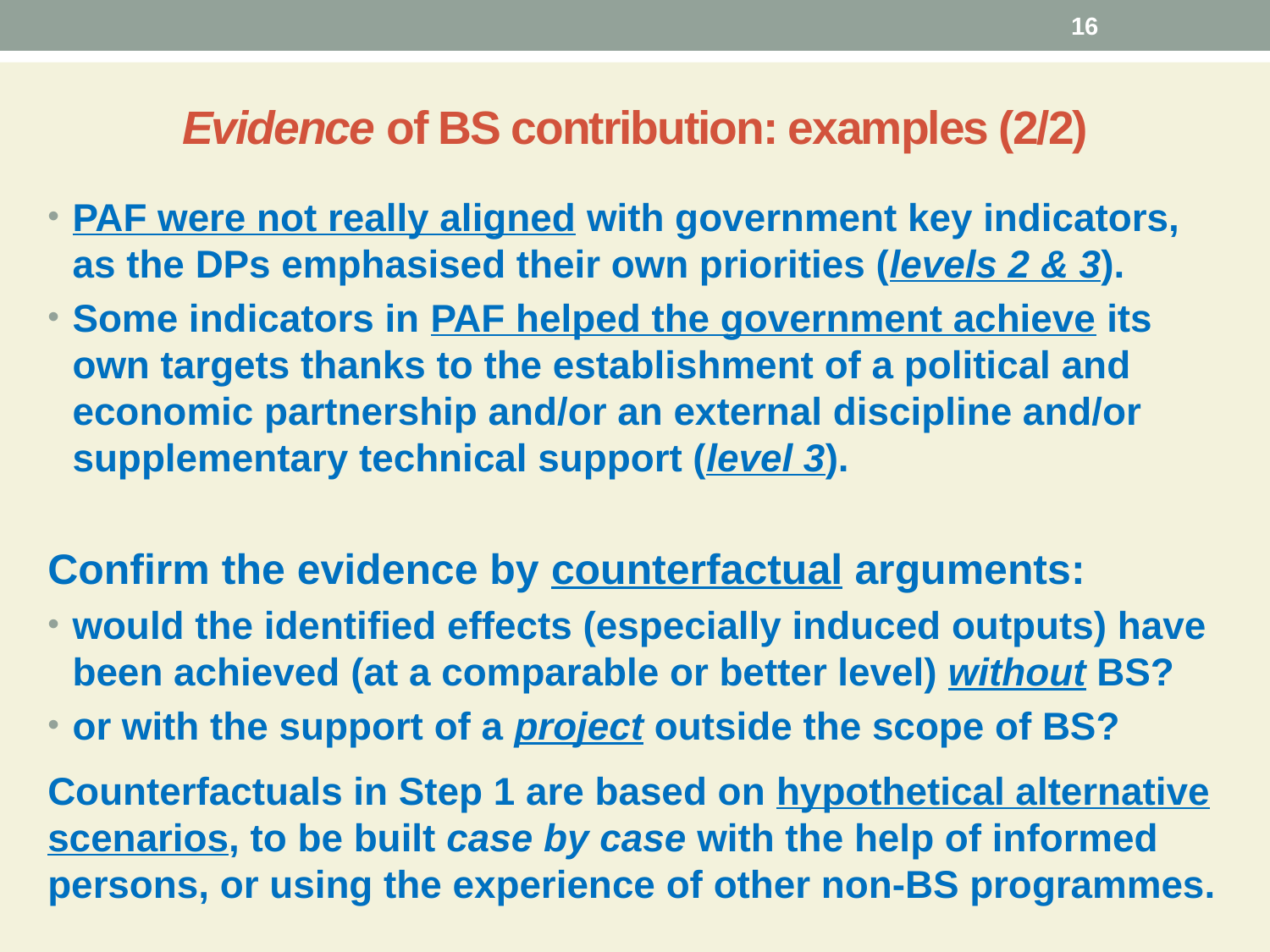

16
# Evidence of BS contribution: examples (2/2)
PAF were not really aligned with government key indicators, as the DPs emphasised their own priorities (levels 2 & 3).
Some indicators in PAF helped the government achieve its own targets thanks to the establishment of a political and economic partnership and/or an external discipline and/or supplementary technical support (level 3).

Confirm the evidence by counterfactual arguments:
would the identified effects (especially induced outputs) have been achieved ​​(at a comparable or better level) without BS?
or with the support of a project outside the scope of BS?
Counterfactuals in Step 1 are based on hypothetical alternative scenarios, to be built case by case with the help of informed persons, or using the experience of other non-BS programmes.